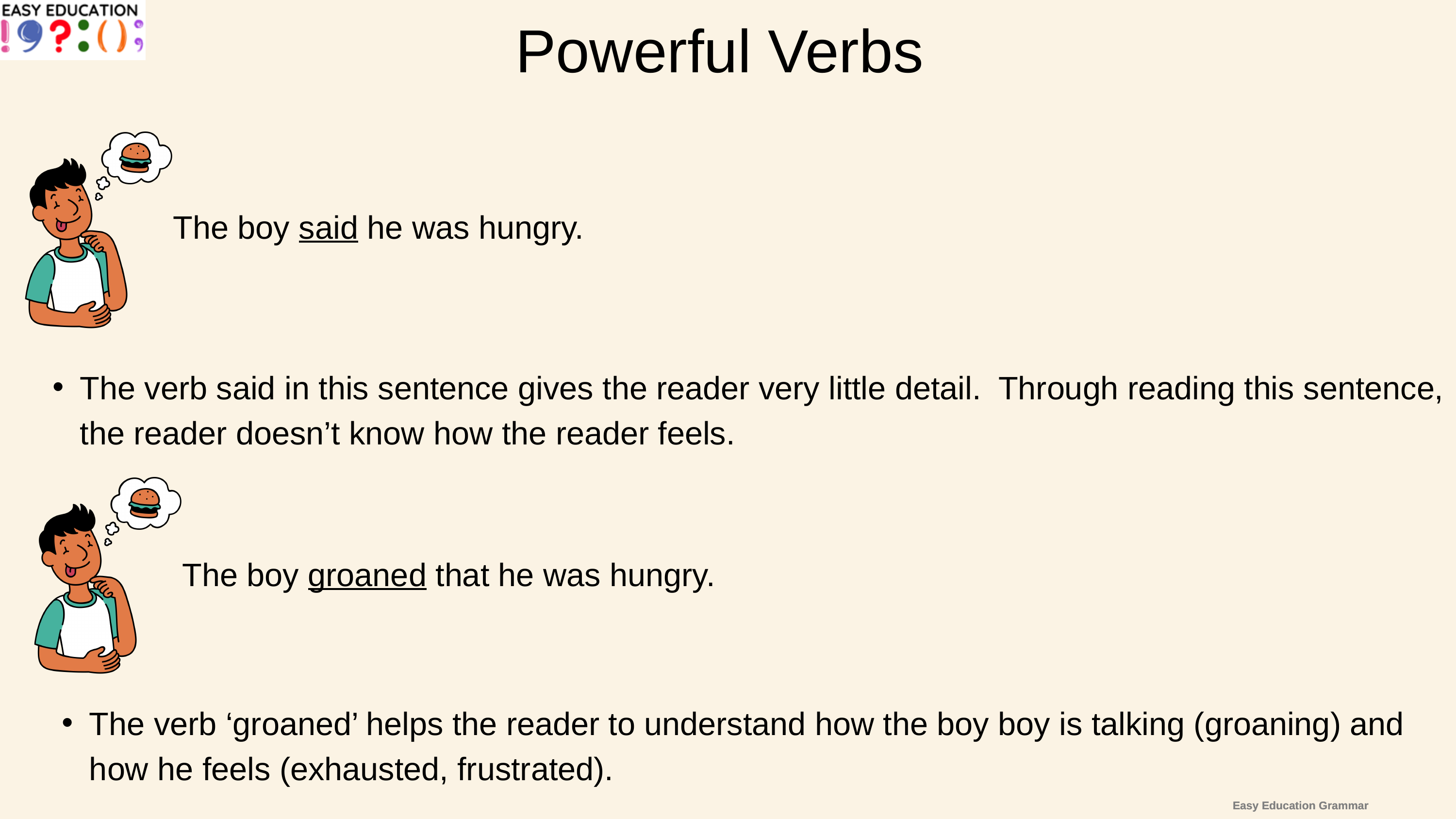

Powerful Verbs

The boy said he was hungry.
The verb said in this sentence gives the reader very little detail.  Through reading this sentence, the reader doesn’t know how the reader feels.

The boy groaned that he was hungry.
The verb ‘groaned’ helps the reader to understand how the boy boy is talking (groaning) and how he feels (exhausted, frustrated).